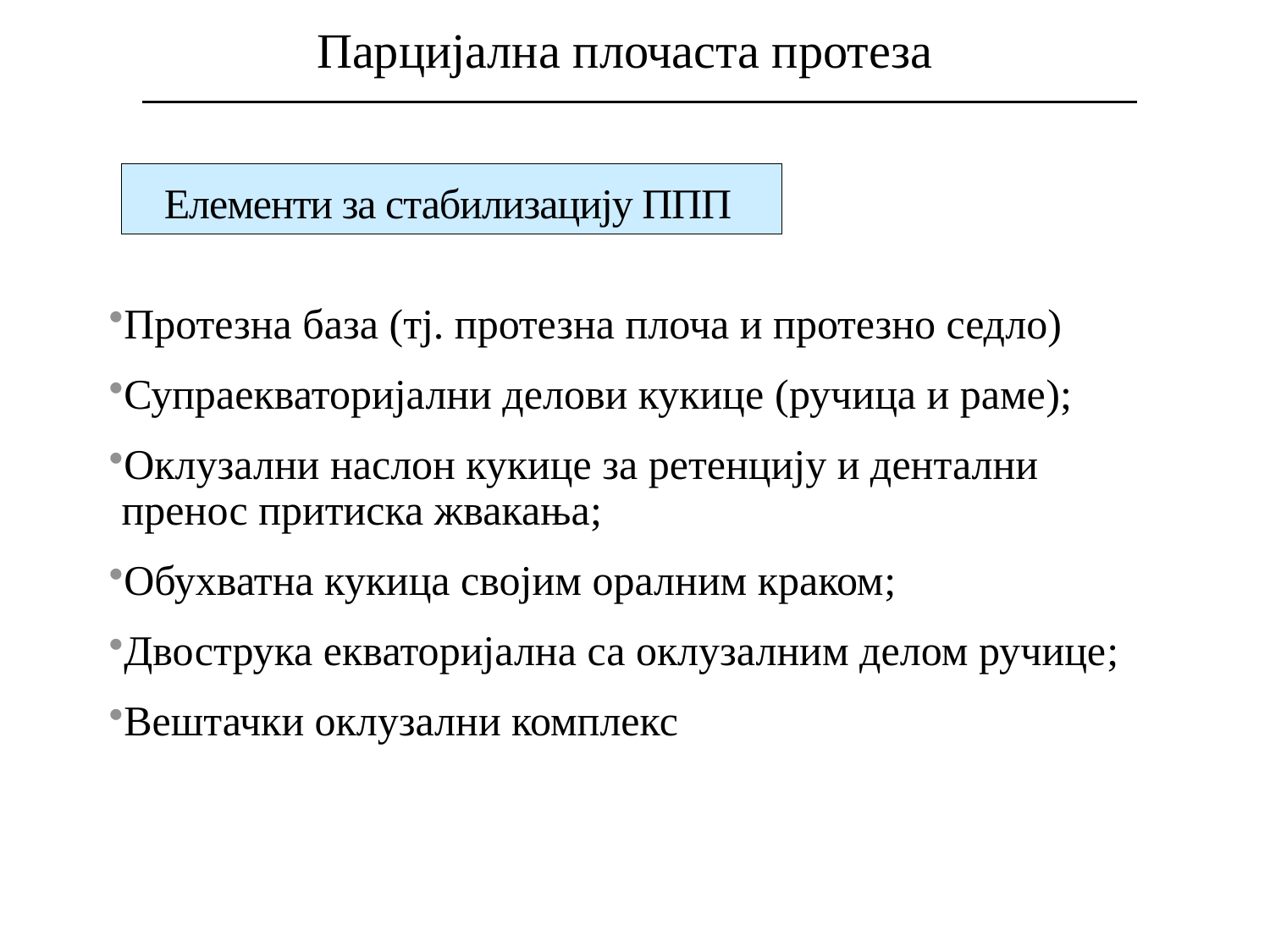

Парцијална плочаста протеза
# Елементи за стабилизацију ППП
Протезна база (тј. протезна плоча и протезно седло)
Супраекваторијални делови кукице (ручица и раме);
Оклузални наслон кукице за ретенцију и дентални пренос притиска жвакања;
Обухватна кукица својим оралним краком;
Двострука екваторијална са оклузалним делом ручице;
Вештачки оклузални комплекс